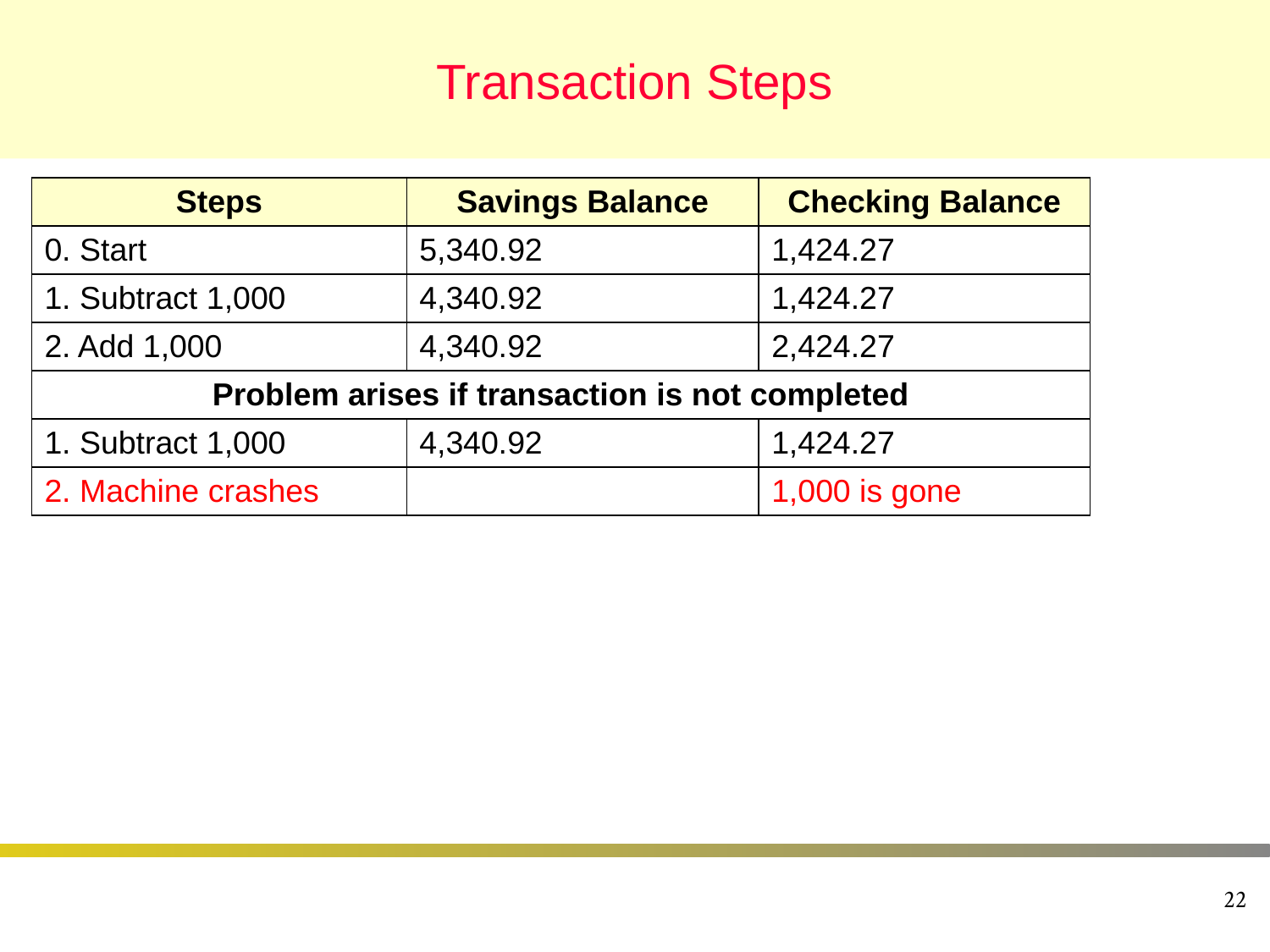

# Transaction Steps
| Steps | Savings Balance | Checking Balance |
| --- | --- | --- |
| 0. Start | 5,340.92 | 1,424.27 |
| 1. Subtract 1,000 | 4,340.92 | 1,424.27 |
| 2. Add 1,000 | 4,340.92 | 2,424.27 |
| Problem arises if transaction is not completed |  |  |
| 1. Subtract 1,000 | 4,340.92 | 1,424.27 |
| 2. Machine crashes |  | 1,000 is gone |
22